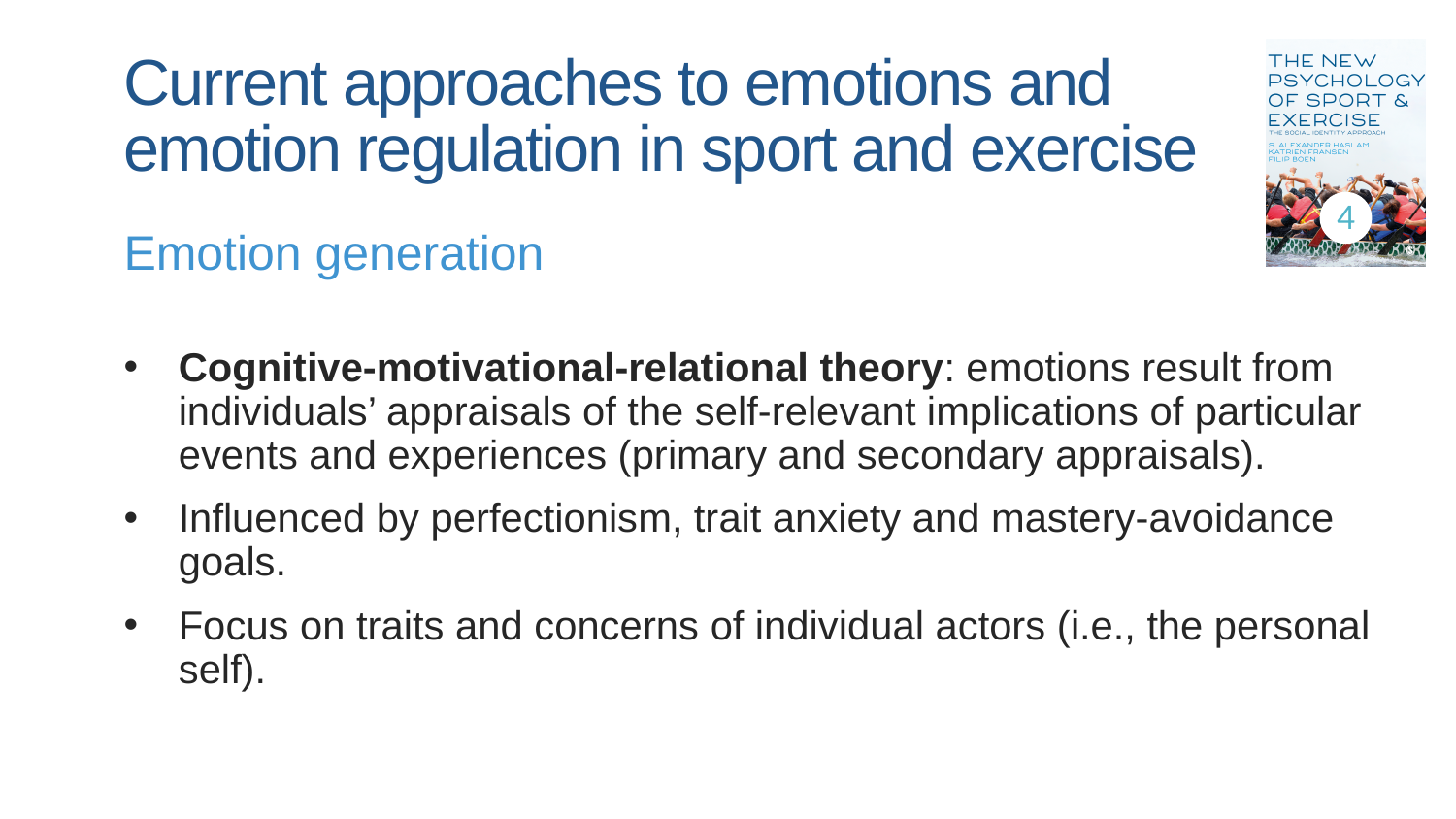

# Current approaches to emotions and emotion regulation in sport and exercise
4
Emotion generation
Cognitive-motivational-relational theory: emotions result from individuals’ appraisals of the self-relevant implications of particular events and experiences (primary and secondary appraisals).
Influenced by perfectionism, trait anxiety and mastery-avoidance goals.
Focus on traits and concerns of individual actors (i.e., the personal self).